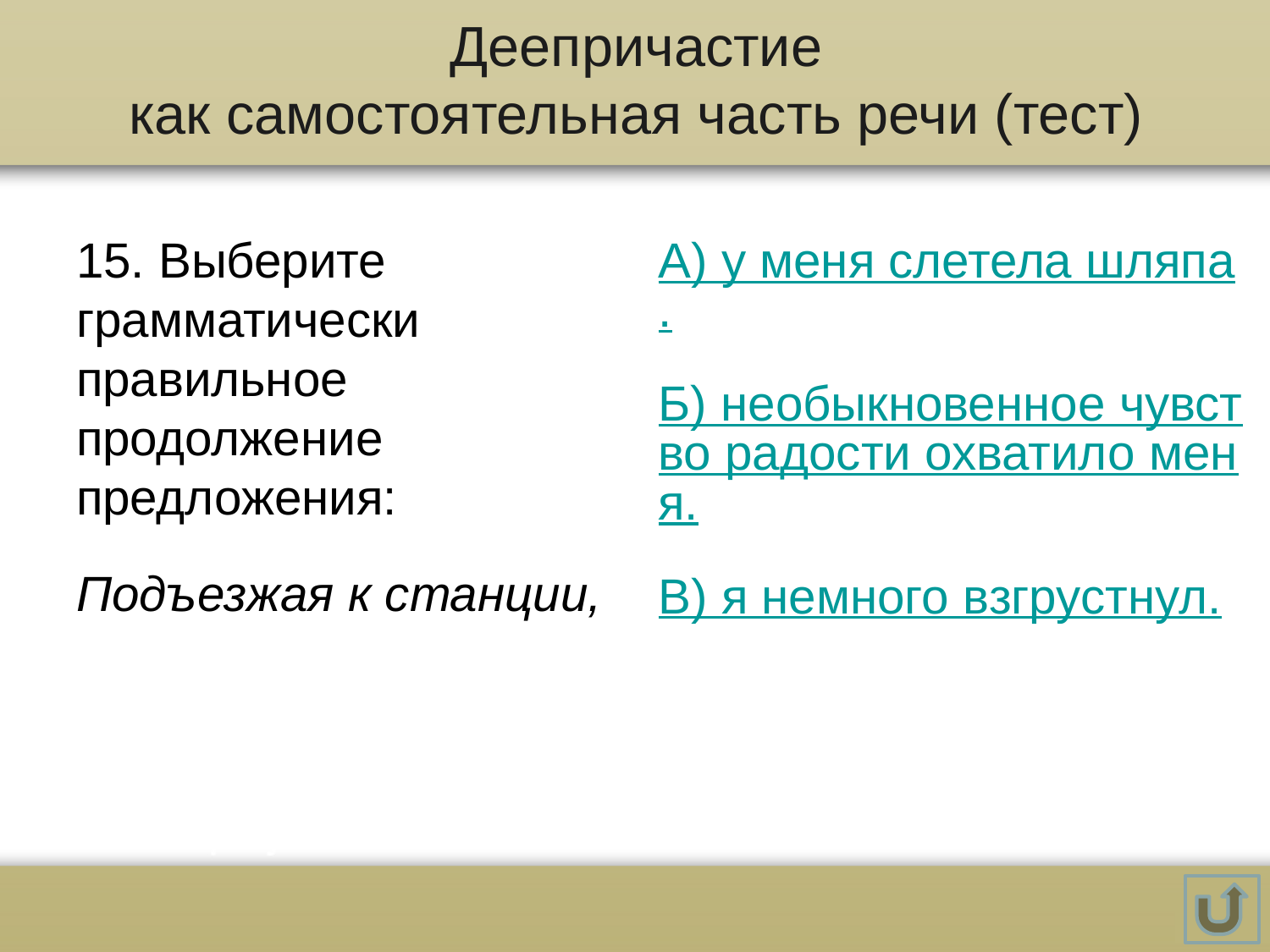

# Деепричастие как самостоятельная часть речи (тест)
15. Выберите грамматически правильное продолжение предложения:

Подъезжая к станции,

А) у меня слетела шляпа.

Б) необыкновенное чувство радости охватило меня.

В) я немного взгрустнул.